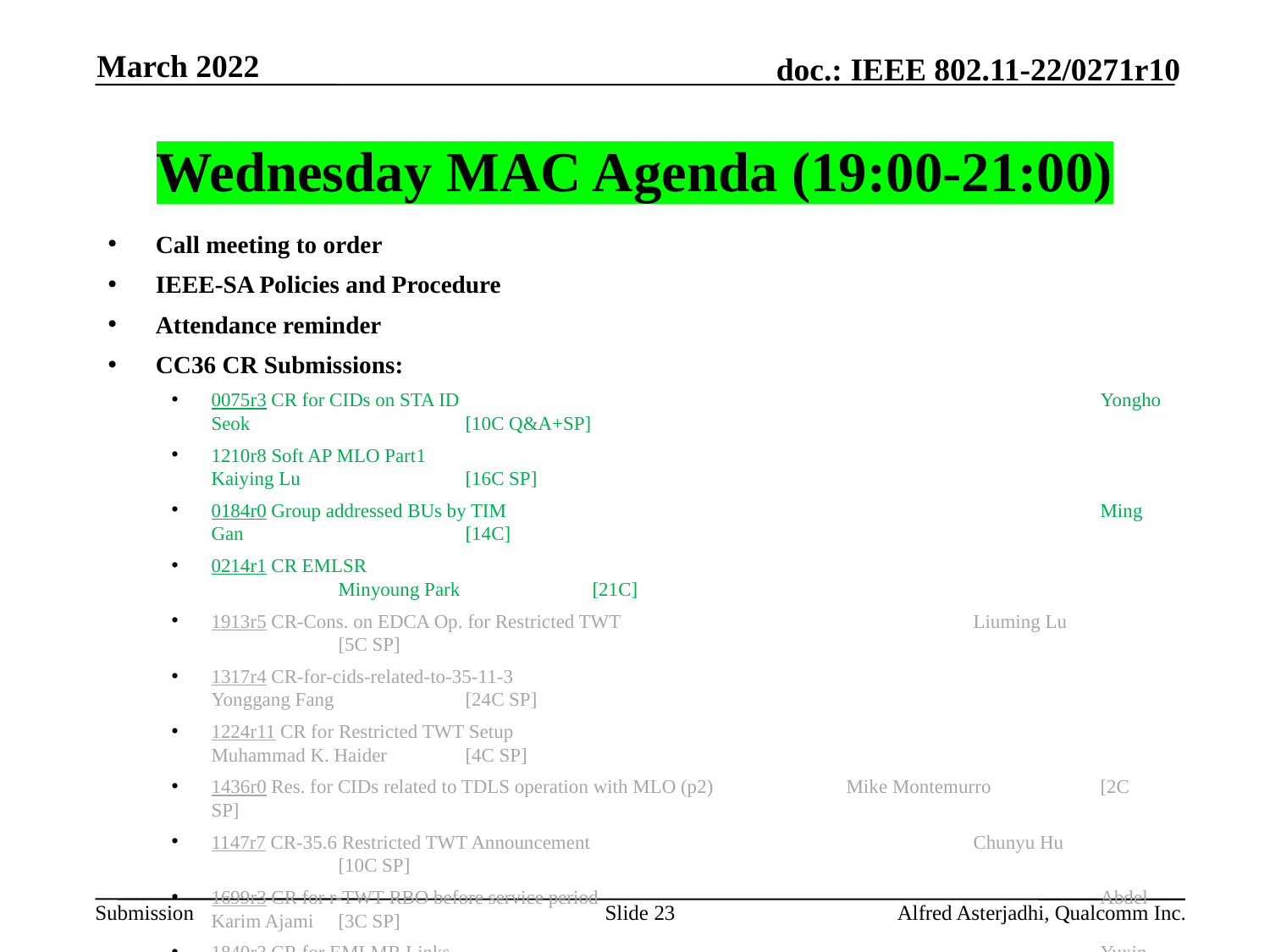

March 2022
# Wednesday MAC Agenda (19:00-21:00)
Call meeting to order
IEEE-SA Policies and Procedure
Attendance reminder
CC36 CR Submissions:
0075r3 CR for CIDs on STA ID						Yongho Seok		[10C Q&A+SP]
1210r8 Soft AP MLO Part1						Kaiying Lu		[16C SP]
0184r0 Group addressed BUs by TIM					Ming Gan		[14C]
0214r1 CR EMLSR							Minyoung Park		[21C]
1913r5 CR-Cons. on EDCA Op. for Restricted TWT			Liuming Lu		[5C SP]
1317r4 CR-for-cids-related-to-35-11-3					Yonggang Fang		[24C SP]
1224r11 CR for Restricted TWT Setup					Muhammad K. Haider	[4C SP]
1436r0 Res. for CIDs related to TDLS operation with MLO (p2)		Mike Montemurro	[2C SP]
1147r7 CR-35.6 Restricted TWT Announcement				Chunyu Hu		[10C SP]
1699r3 CR for r-TWT RBO before service period				Abdel Karim Ajami	[3C SP]
1840r3 CR for EMLMR Links						Yuxin Lu		[7C SP]
0193r1 CR Clause 9							Minyoung Park		[5C SP]
1272r0 CR on 5174							Guogang Huang 	[1 CIDs]
1273r1 CR on 5196							Guogang Huang 	[1 CIDs]
AoB:
Recess
Slide 23
Alfred Asterjadhi, Qualcomm Inc.